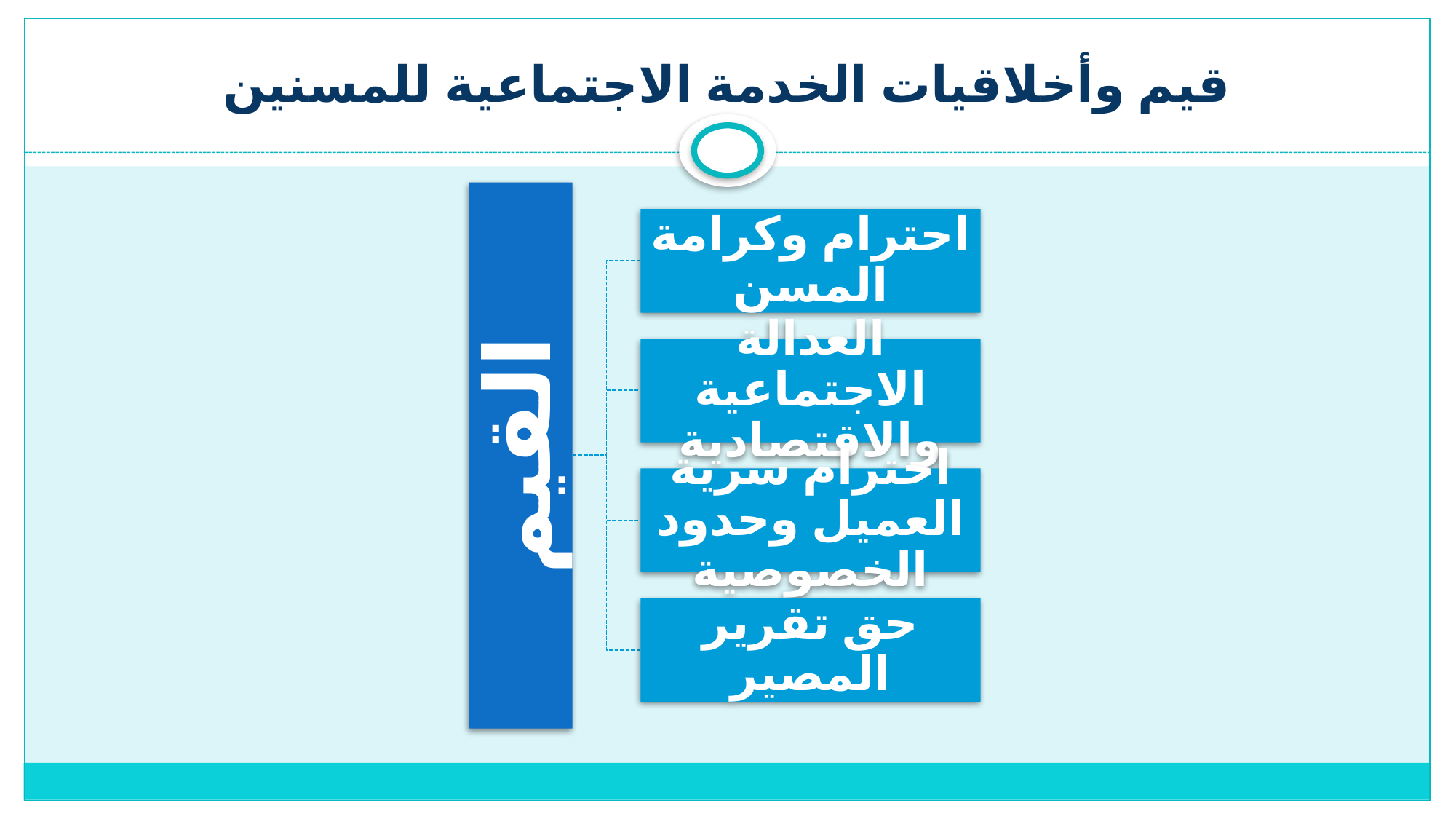

# قيم وأخلاقيات الخدمة الاجتماعية للمسنين

القيم
احترام وكرامة المسن
العدالة الاجتماعية والاقتصادية
احترام سرية العميل وحدود الخصوصية
حق تقرير المصير